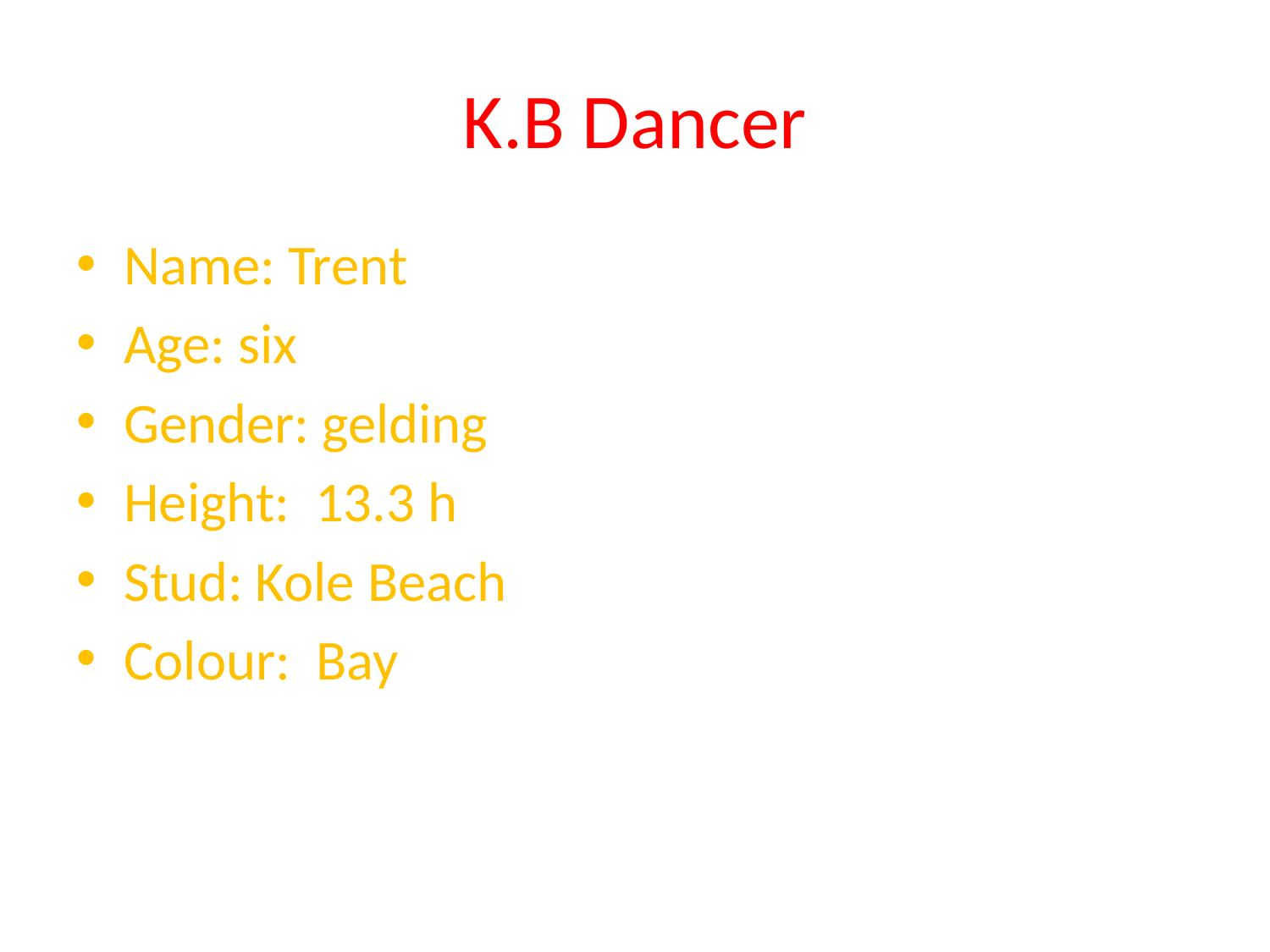

# K.B Dancer
Name: Trent
Age: six
Gender: gelding
Height:  13.3 h
Stud: Kole Beach
Colour:  Bay